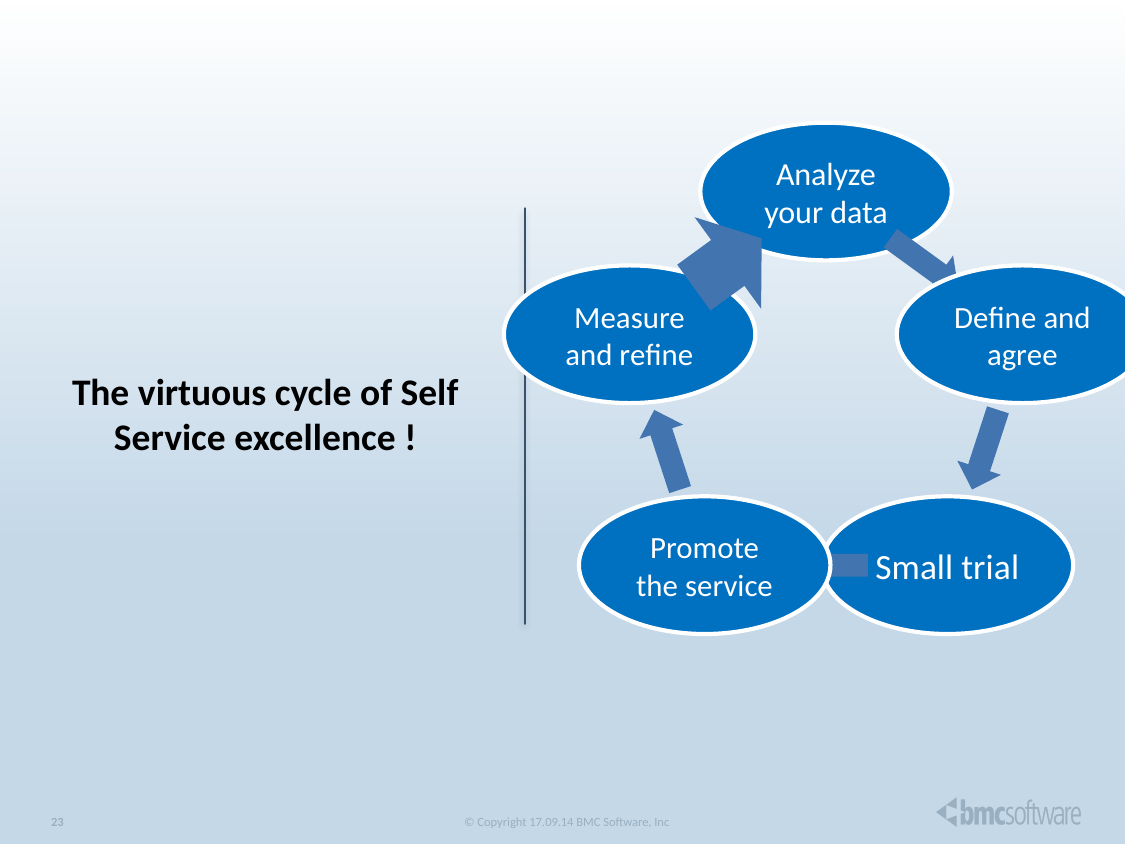

Analyze your data
Define and agree
Small trial
Promote the service
Measure and refine
The virtuous cycle of Self Service excellence !